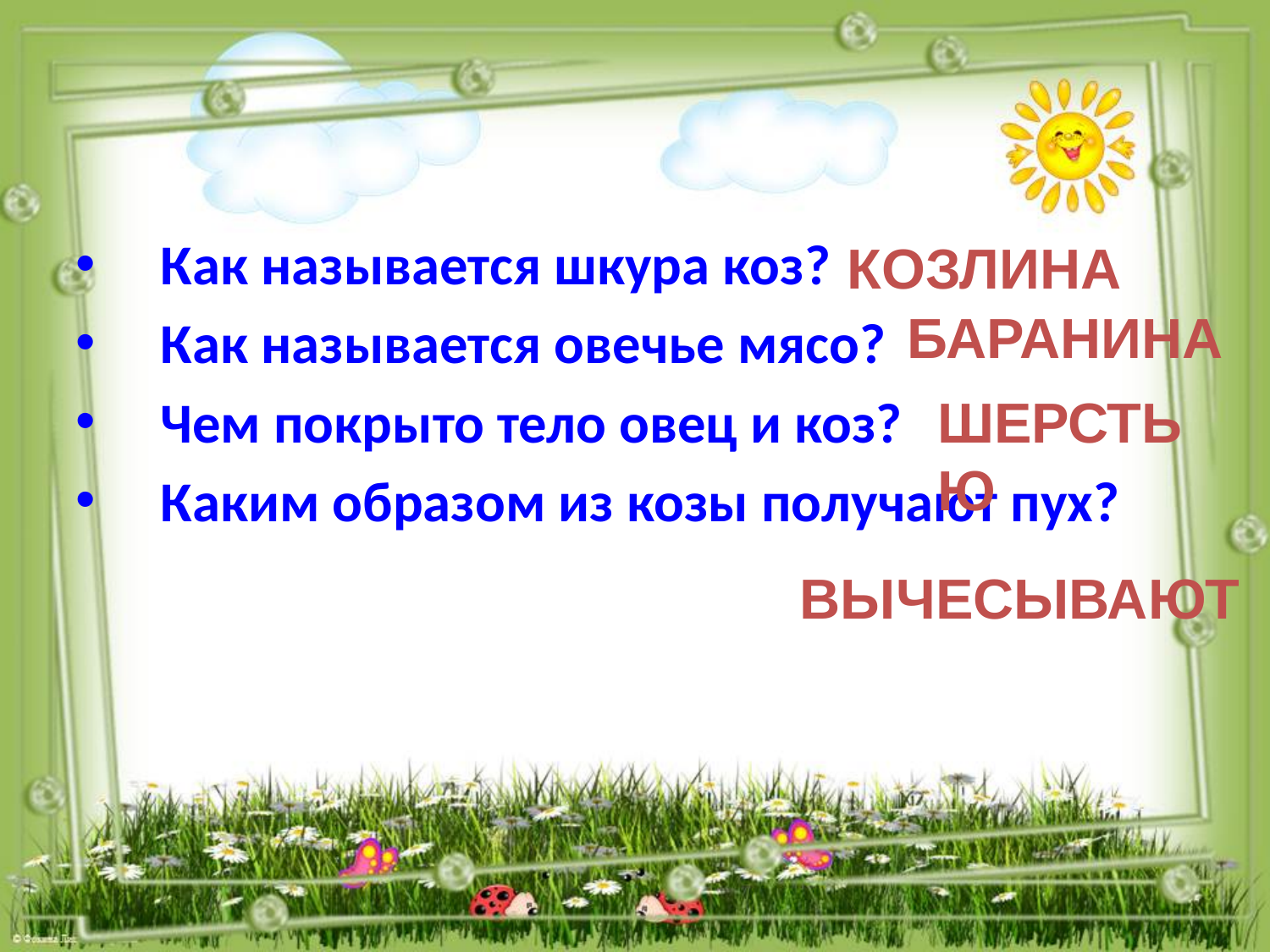

Как называется шкура коз?
Как называется овечье мясо?
Чем покрыто тело овец и коз?
Каким образом из козы получают пух?
КОЗЛИНА
БАРАНИНА
ШЕРСТЬЮ
ВЫЧЕСЫВАЮТ